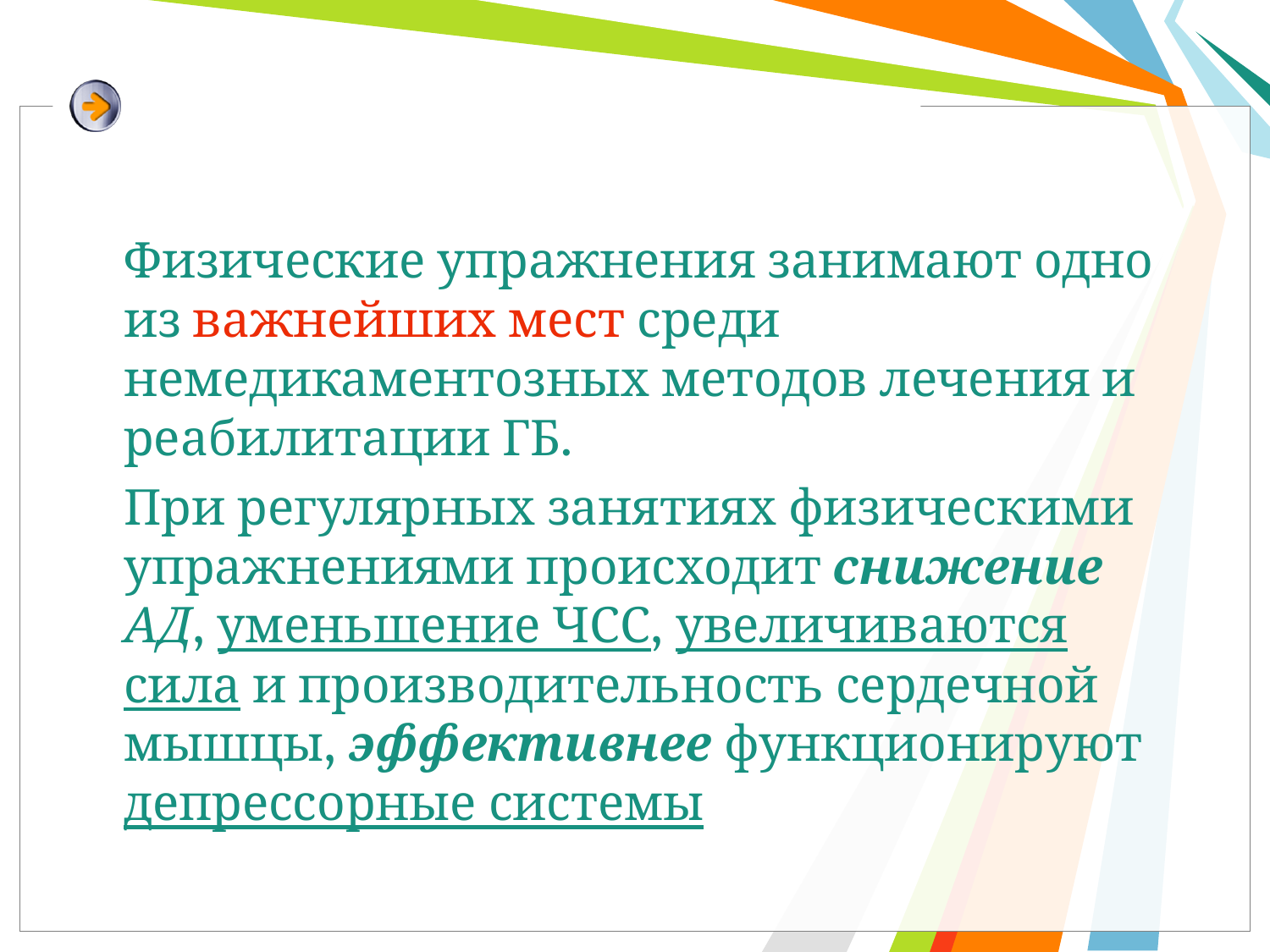

#
	Физические упражнения занимают одно из важнейших мест среди немедикаментозных методов лечения и реабилитации ГБ.
	При регулярных занятиях физическими упражнениями происходит снижение АД, уменьшение ЧСС, увеличиваются сила и производительность сердечной мышцы, эффективнее функционируют депрессорные системы